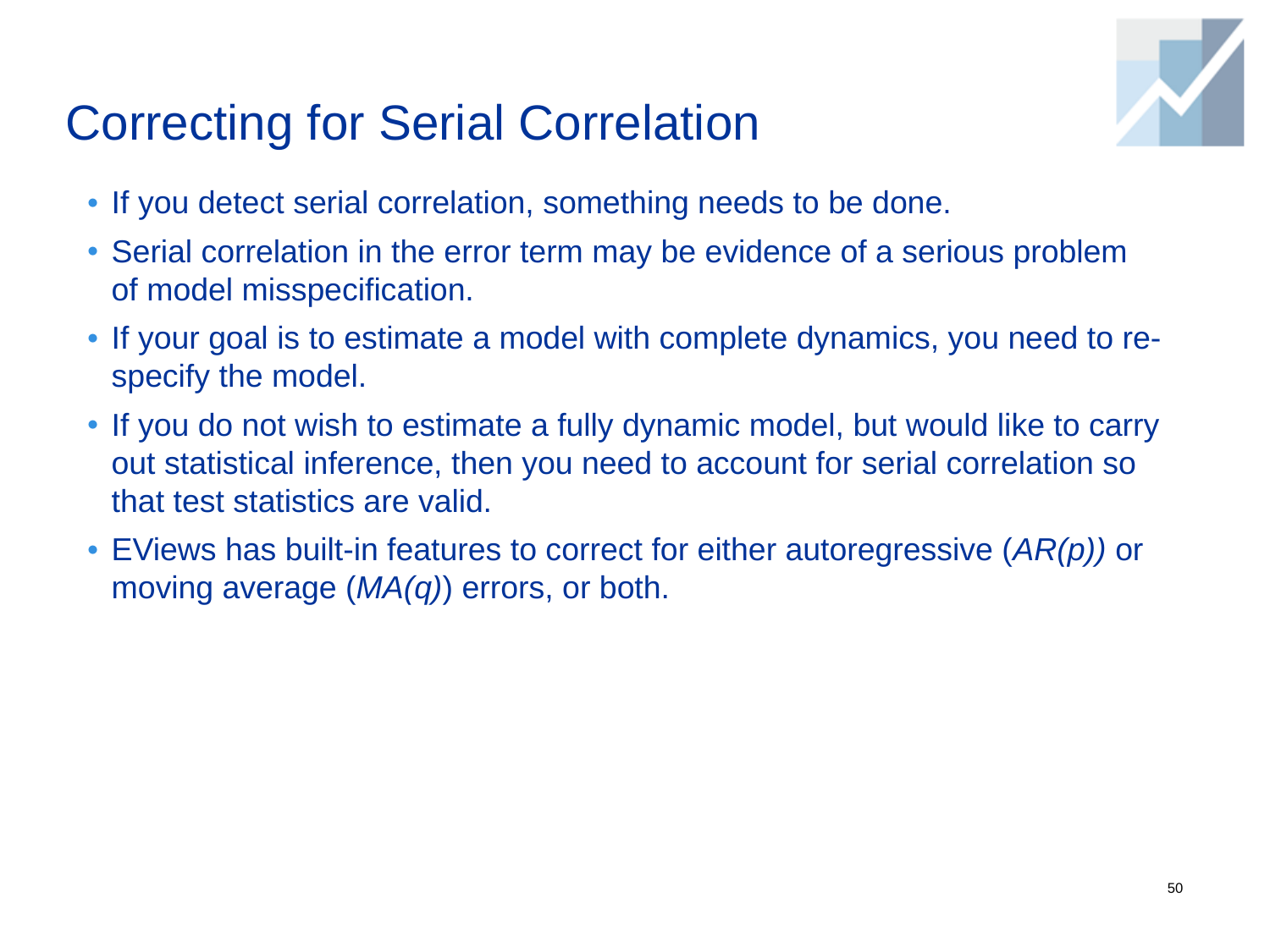

# Correcting for Serial Correlation
If you detect serial correlation, something needs to be done.
Serial correlation in the error term may be evidence of a serious problem of model misspecification.
If your goal is to estimate a model with complete dynamics, you need to re-specify the model.
If you do not wish to estimate a fully dynamic model, but would like to carry out statistical inference, then you need to account for serial correlation so that test statistics are valid.
EViews has built-in features to correct for either autoregressive (AR(p)) or moving average (MA(q)) errors, or both.
50